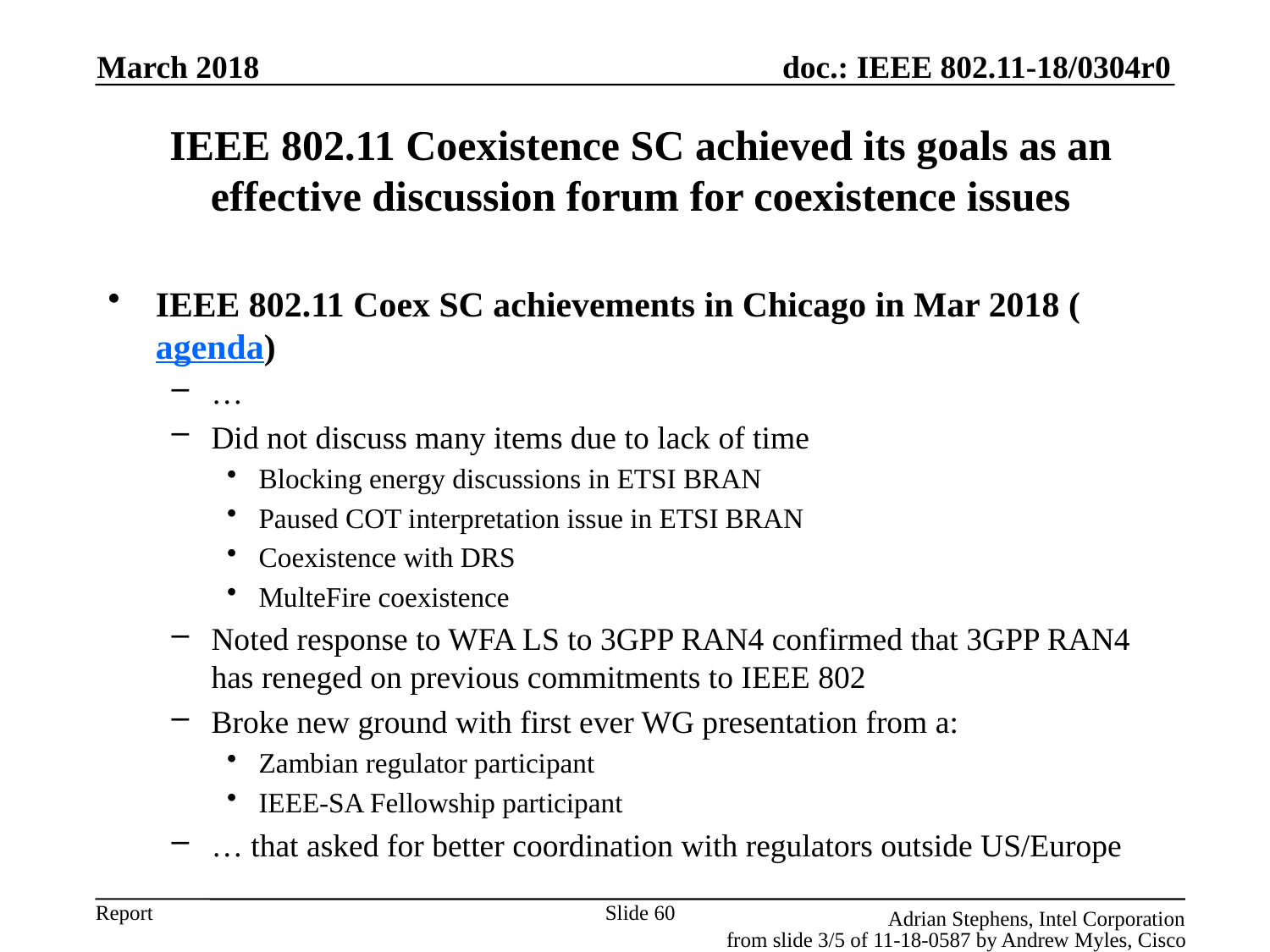

March 2018
# IEEE 802.11 Coexistence SC achieved its goals as an effective discussion forum for coexistence issues
IEEE 802.11 Coex SC achievements in Chicago in Mar 2018 (agenda)
…
Did not discuss many items due to lack of time
Blocking energy discussions in ETSI BRAN
Paused COT interpretation issue in ETSI BRAN
Coexistence with DRS
MulteFire coexistence
Noted response to WFA LS to 3GPP RAN4 confirmed that 3GPP RAN4 has reneged on previous commitments to IEEE 802
Broke new ground with first ever WG presentation from a:
Zambian regulator participant
IEEE-SA Fellowship participant
… that asked for better coordination with regulators outside US/Europe
Slide 60
Adrian Stephens, Intel Corporation
from slide 3/5 of 11-18-0587 by Andrew Myles, Cisco